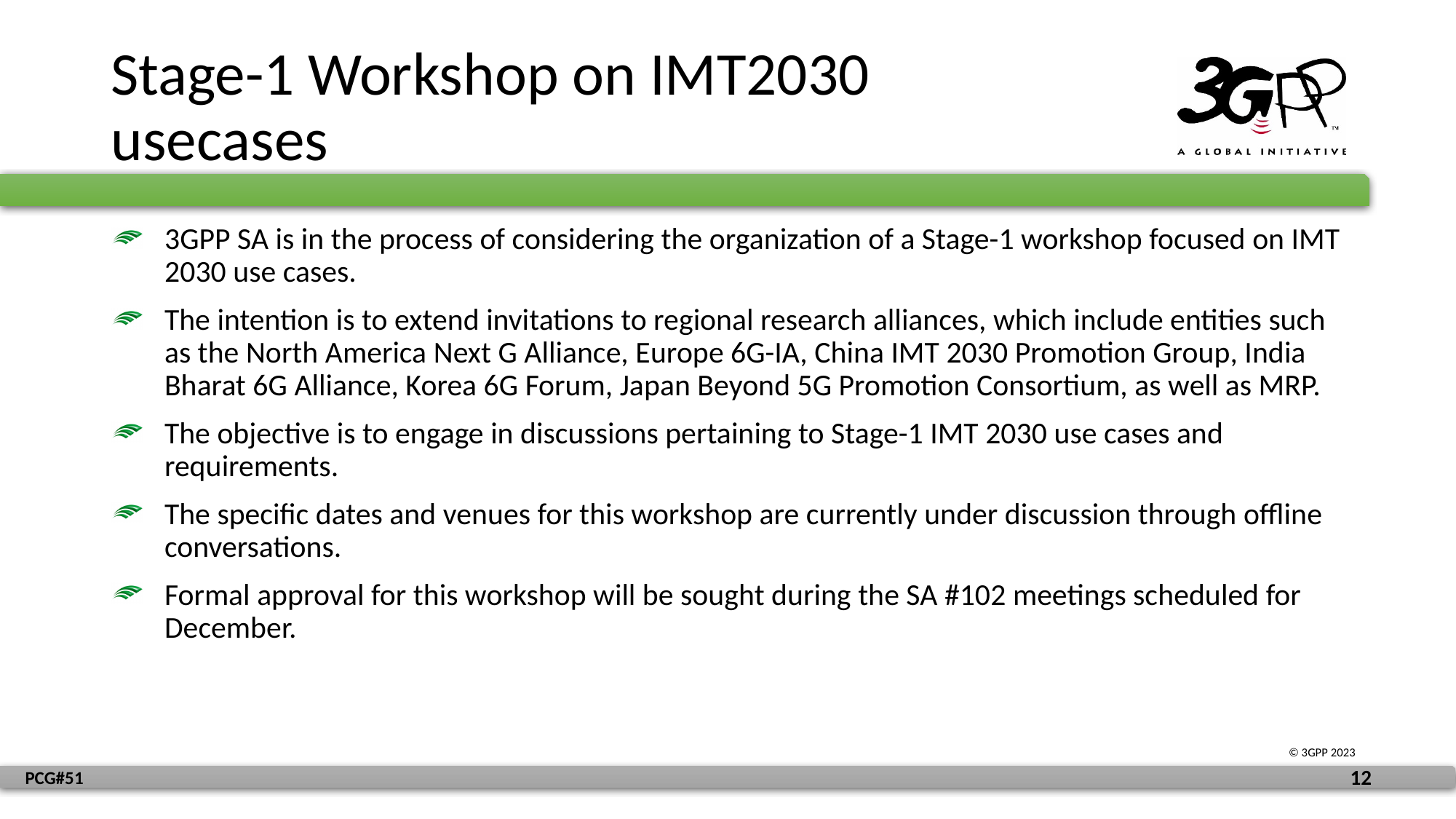

# Stage-1 Workshop on IMT2030 usecases
3GPP SA is in the process of considering the organization of a Stage-1 workshop focused on IMT 2030 use cases.
The intention is to extend invitations to regional research alliances, which include entities such as the North America Next G Alliance, Europe 6G-IA, China IMT 2030 Promotion Group, India Bharat 6G Alliance, Korea 6G Forum, Japan Beyond 5G Promotion Consortium, as well as MRP.
The objective is to engage in discussions pertaining to Stage-1 IMT 2030 use cases and requirements.
The specific dates and venues for this workshop are currently under discussion through offline conversations.
Formal approval for this workshop will be sought during the SA #102 meetings scheduled for December.